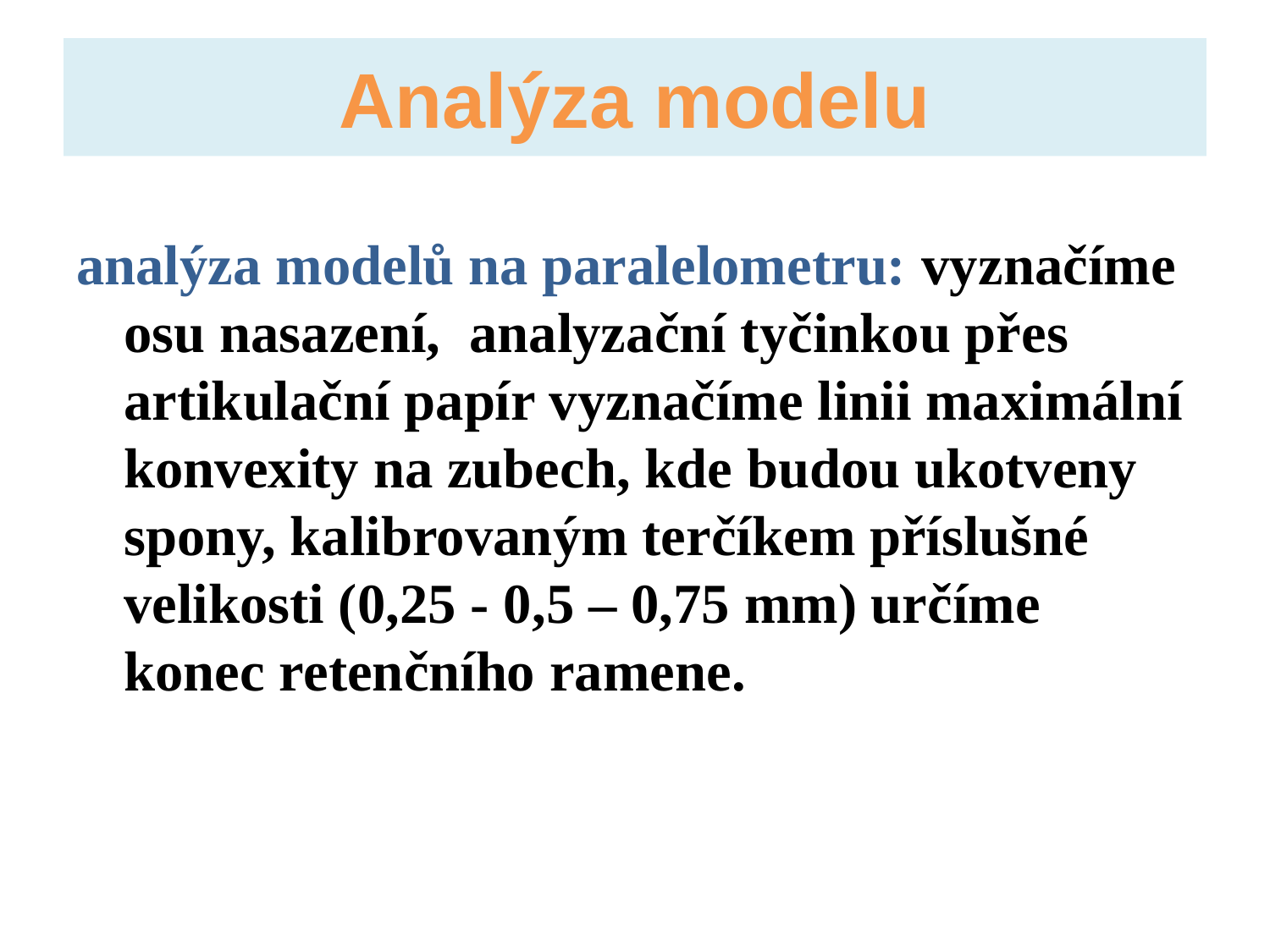

# Analýza modelu
analýza modelů na paralelometru: vyznačíme osu nasazení,  analyzační tyčinkou přes artikulační papír vyznačíme linii maximální konvexity na zubech, kde budou ukotveny spony, kalibrovaným terčíkem příslušné velikosti (0,25 - 0,5 – 0,75 mm) určíme konec retenčního ramene.